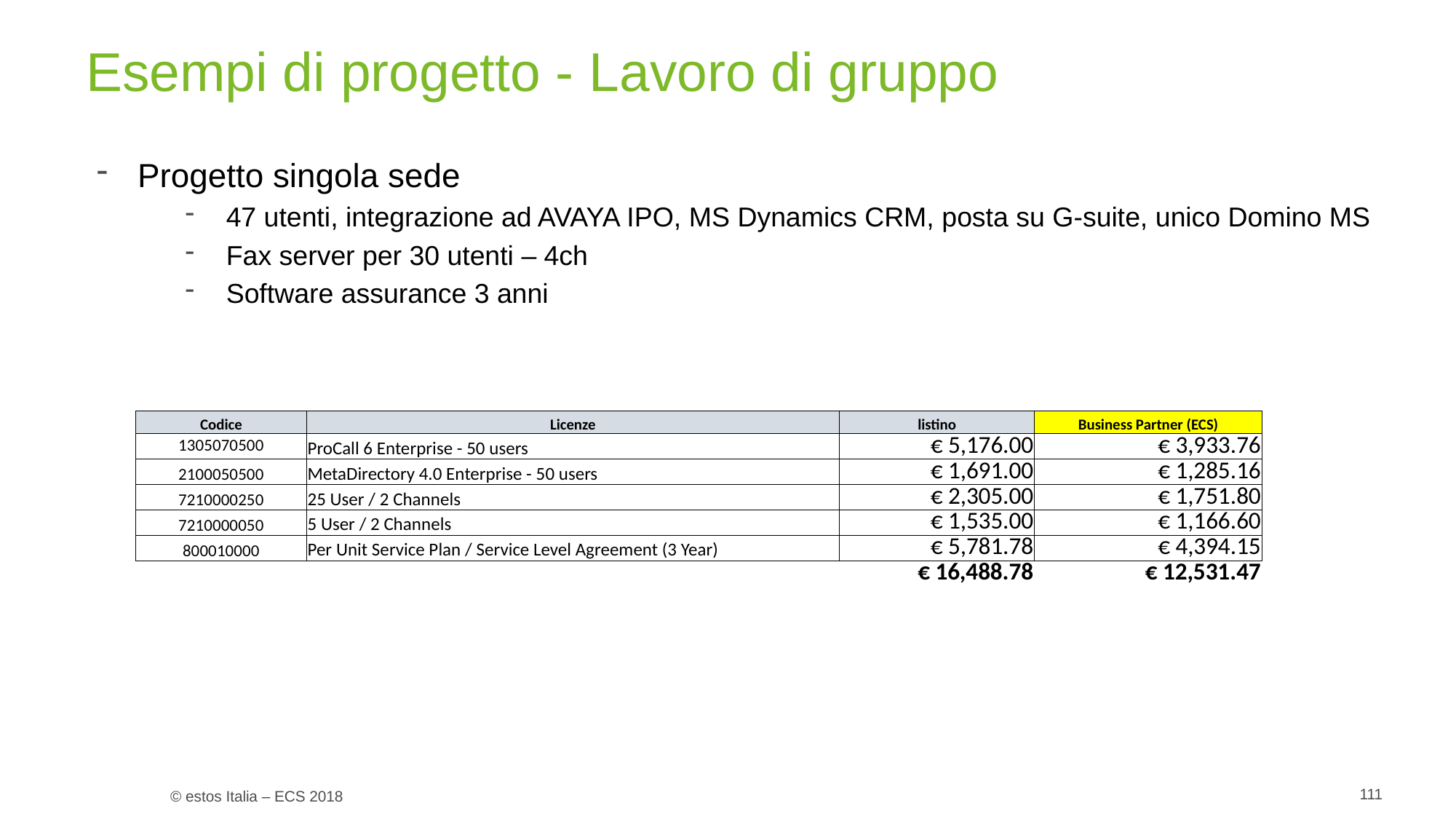

# Esempi di progetto - Lavoro di gruppo
Progetto singola sede
47 utenti, integrazione ad AVAYA IPO, MS Dynamics CRM, posta su G-suite, unico Domino MS
Fax server per 30 utenti – 4ch
Software assurance 3 anni

| Codice | Licenze | listino | Business Partner (ECS) |
| --- | --- | --- | --- |
| 1305070500 | ProCall 6 Enterprise - 50 users | € 5,176.00 | € 3,933.76 |
| 2100050500 | MetaDirectory 4.0 Enterprise - 50 users | € 1,691.00 | € 1,285.16 |
| 7210000250 | 25 User / 2 Channels | € 2,305.00 | € 1,751.80 |
| 7210000050 | 5 User / 2 Channels | € 1,535.00 | € 1,166.60 |
| 800010000 | Per Unit Service Plan / Service Level Agreement (3 Year) | € 5,781.78 | € 4,394.15 |
|  |  | € 16,488.78 | € 12,531.47 |

111
© estos Italia – ECS 2018